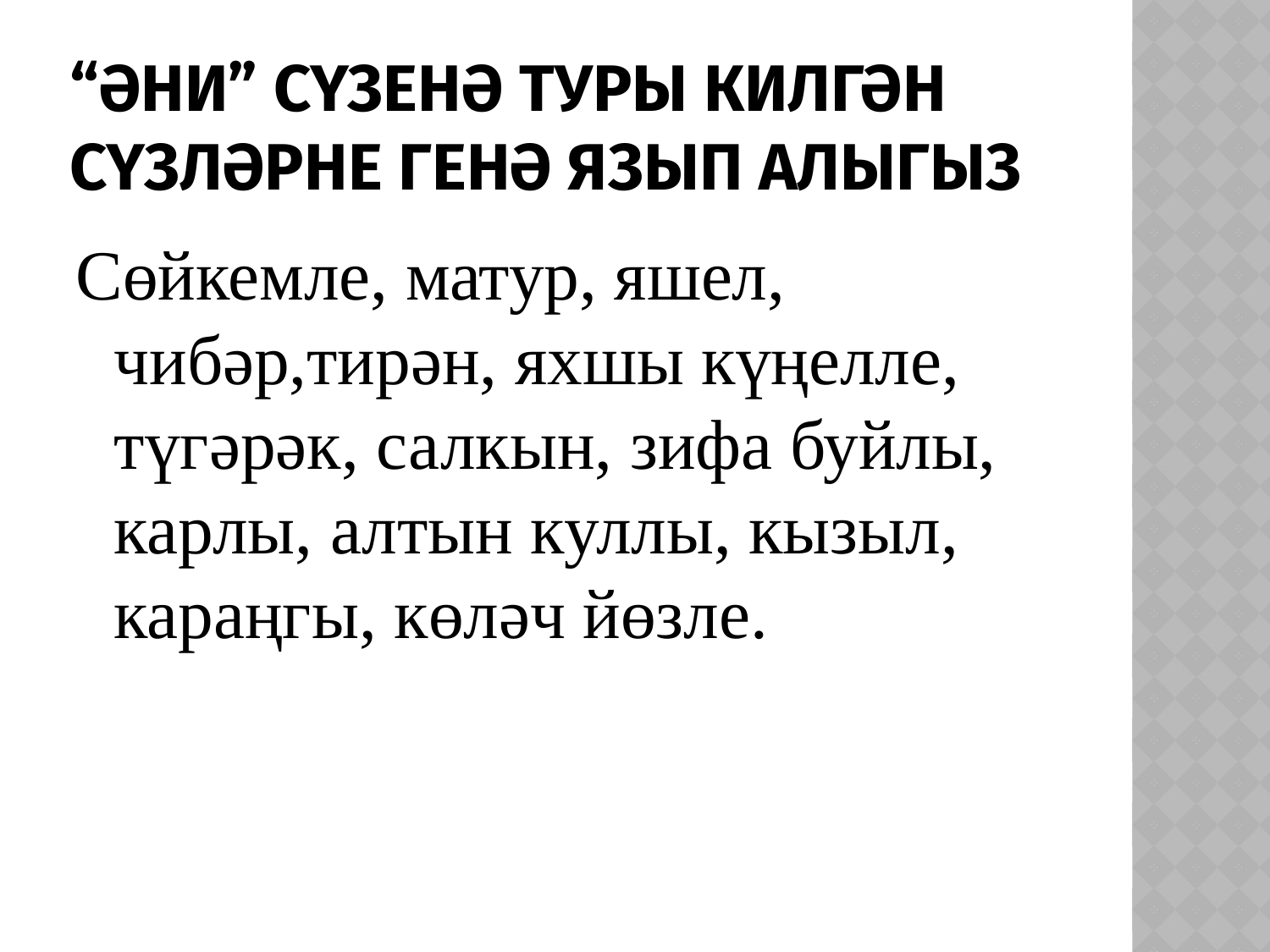

# “әни” сүзенә туры килгән сүзләрне генә язып алыгыз
Сөйкемле, матур, яшел, чибәр,тирән, яхшы күңелле, түгәрәк, салкын, зифа буйлы, карлы, алтын куллы, кызыл, караңгы, көләч йөзле.